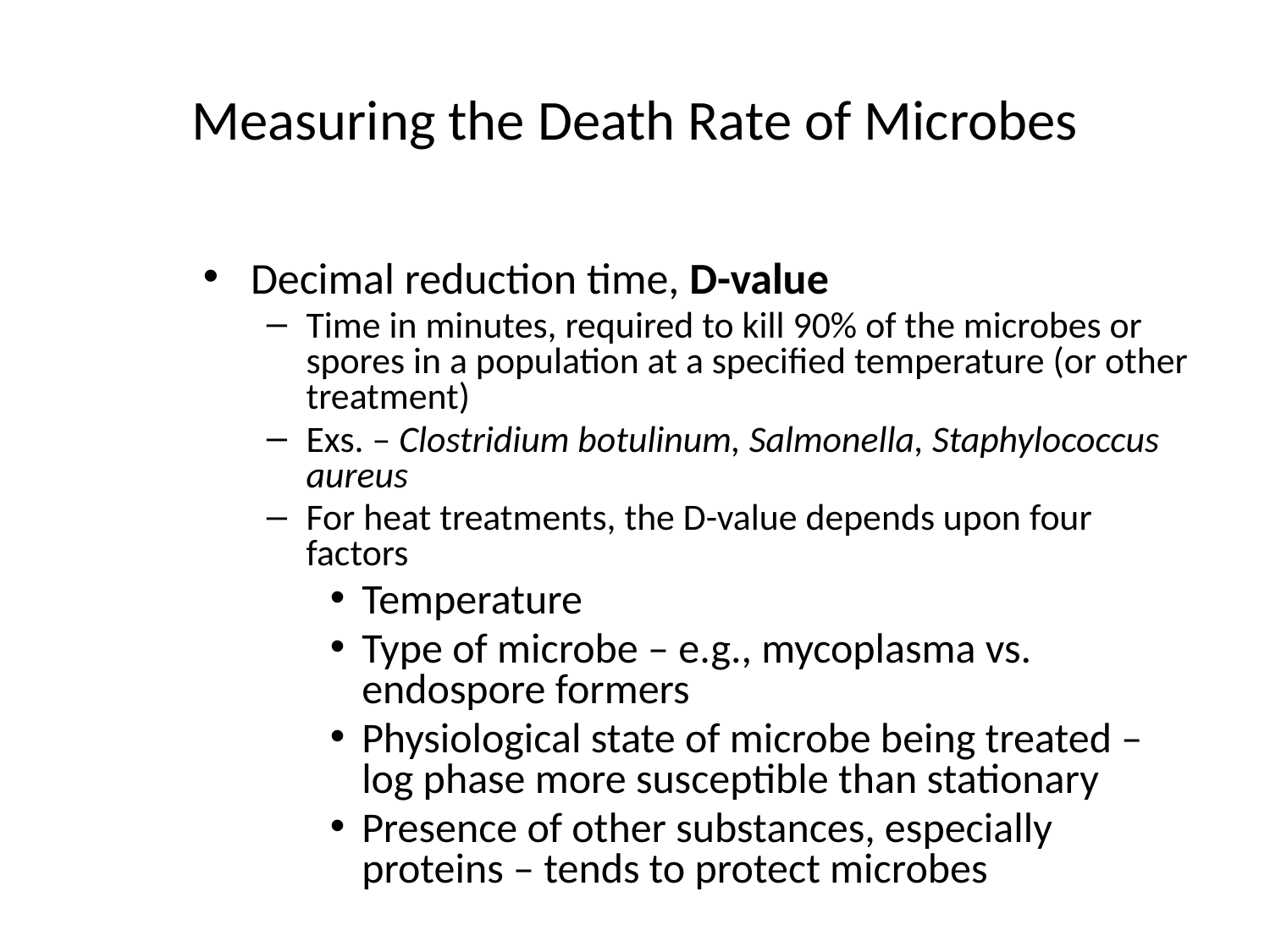

# Measuring the Death Rate of Microbes
Decimal reduction time, D-value
Time in minutes, required to kill 90% of the microbes or spores in a population at a specified temperature (or other treatment)
Exs. – Clostridium botulinum, Salmonella, Staphylococcus aureus
For heat treatments, the D-value depends upon four factors
Temperature
Type of microbe – e.g., mycoplasma vs. endospore formers
Physiological state of microbe being treated – log phase more susceptible than stationary
Presence of other substances, especially proteins – tends to protect microbes